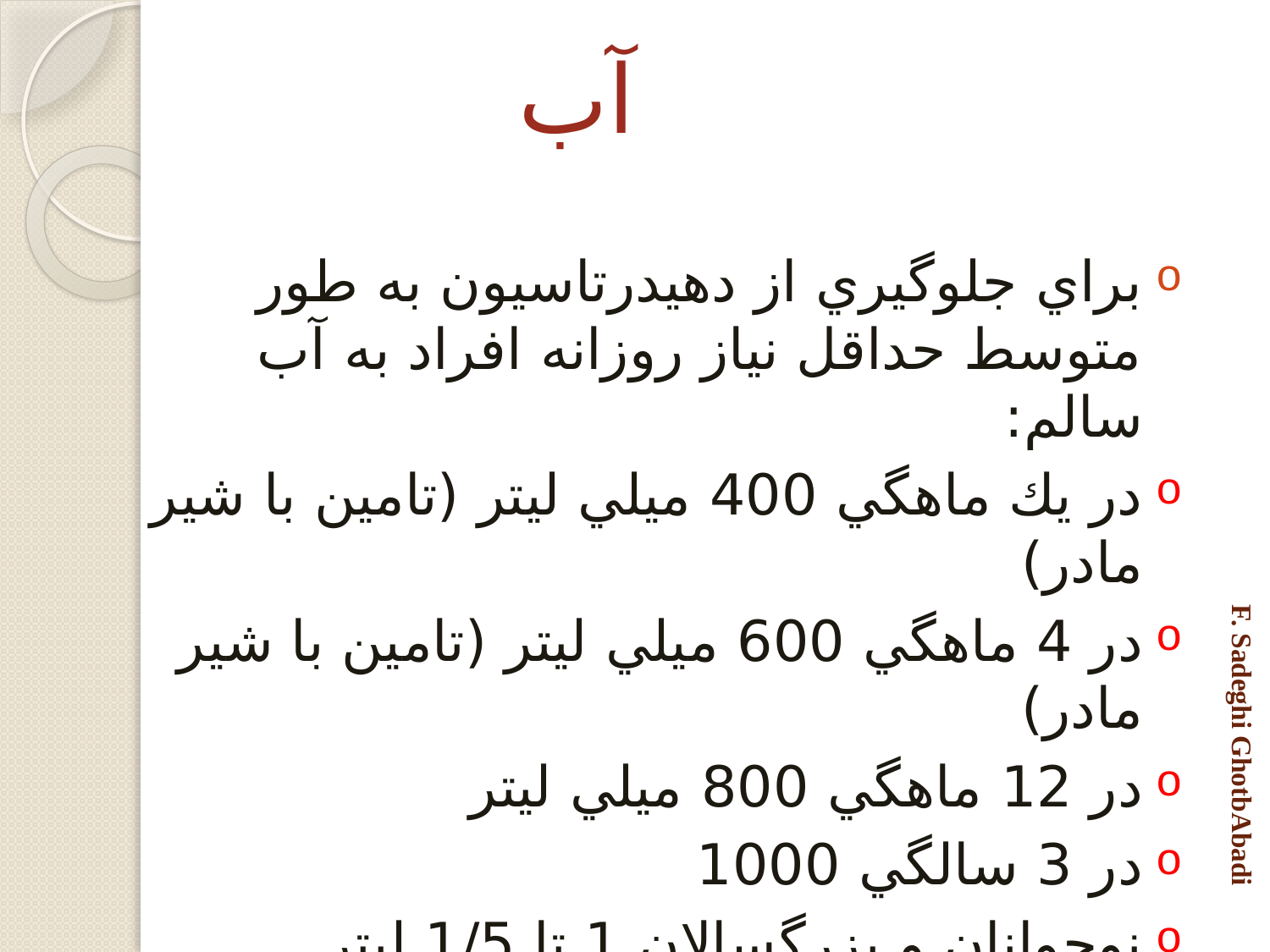

# آب
براي جلوگيري از دهيدرتاسيون به طور متوسط حداقل نياز روزانه افراد به آب سالم:
در يك ماهگي 400 ميلي ليتر (تامين با شير مادر)
در 4 ماهگي 600 ميلي ليتر (تامين با شير مادر)
در 12 ماهگي 800 ميلي ليتر
در 3 سالگي 1000
نوجوانان و بزرگسالان 1 تا 1/5 ليتر
سالمندان بيشتر از نياز بزرگسالان